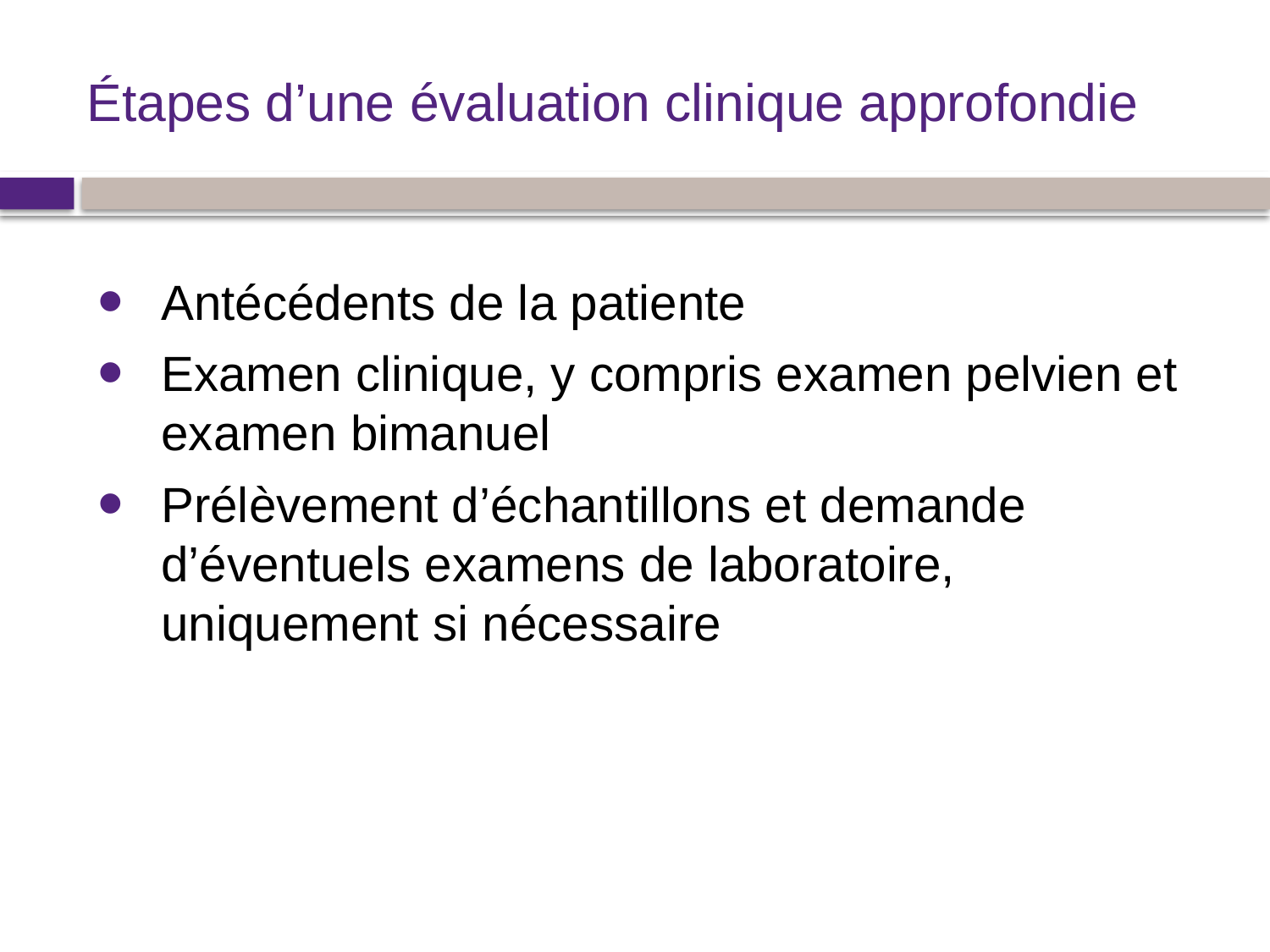

# Étapes d’une évaluation clinique approfondie
Antécédents de la patiente
Examen clinique, y compris examen pelvien et examen bimanuel
Prélèvement d’échantillons et demande d’éventuels examens de laboratoire, uniquement si nécessaire